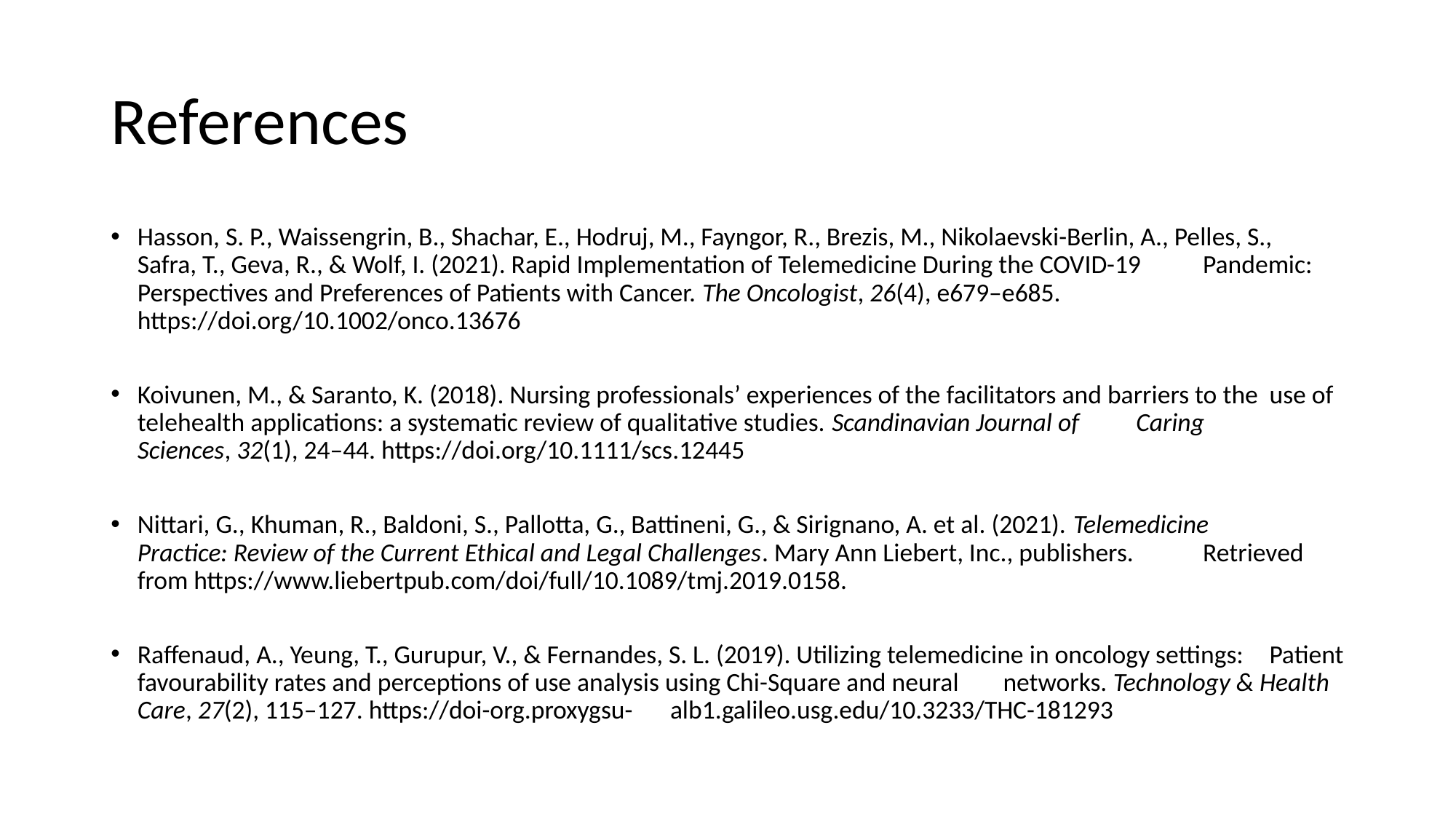

# References
Hasson, S. P., Waissengrin, B., Shachar, E., Hodruj, M., Fayngor, R., Brezis, M., Nikolaevski-Berlin, A., Pelles, S., 	Safra, T., Geva, R., & Wolf, I. (2021). Rapid Implementation of Telemedicine During the COVID-19		Pandemic: Perspectives and Preferences of Patients with Cancer. The Oncologist, 26(4), e679–e685. 	https://doi.org/10.1002/onco.13676

Koivunen, M., & Saranto, K. (2018). Nursing professionals’ experiences of the facilitators and barriers to the 	use of telehealth applications: a systematic review of qualitative studies. Scandinavian Journal of 	Caring Sciences, 32(1), 24–44. https://doi.org/10.1111/scs.12445

Nittari, G., Khuman, R., Baldoni, S., Pallotta, G., Battineni, G., & Sirignano, A. et al. (2021). Telemedicine 	Practice: Review of the Current Ethical and Legal Challenges. Mary Ann Liebert, Inc., publishers. 	Retrieved from https://www.liebertpub.com/doi/full/10.1089/tmj.2019.0158.

Raffenaud, A., Yeung, T., Gurupur, V., & Fernandes, S. L. (2019). Utilizing telemedicine in oncology settings: 	Patient favourability rates and perceptions of use analysis using Chi-Square and neural 	networks. Technology & Health Care, 27(2), 115–127. https://doi-org.proxygsu-	alb1.galileo.usg.edu/10.3233/THC-181293